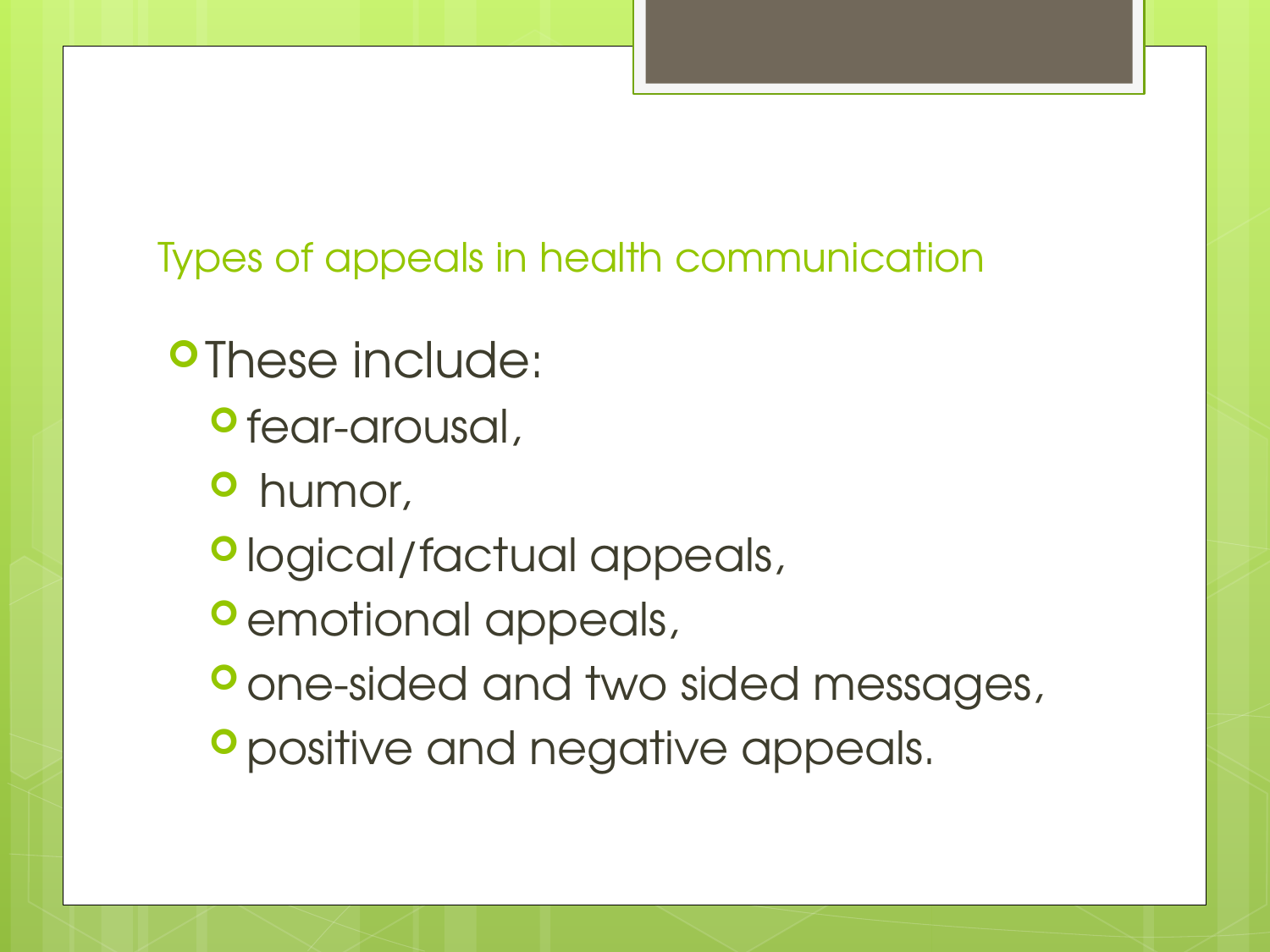

# Types of appeals in health communication
These include:
fear-arousal,
 humor,
logical/factual appeals,
emotional appeals,
one-sided and two sided messages,
positive and negative appeals.